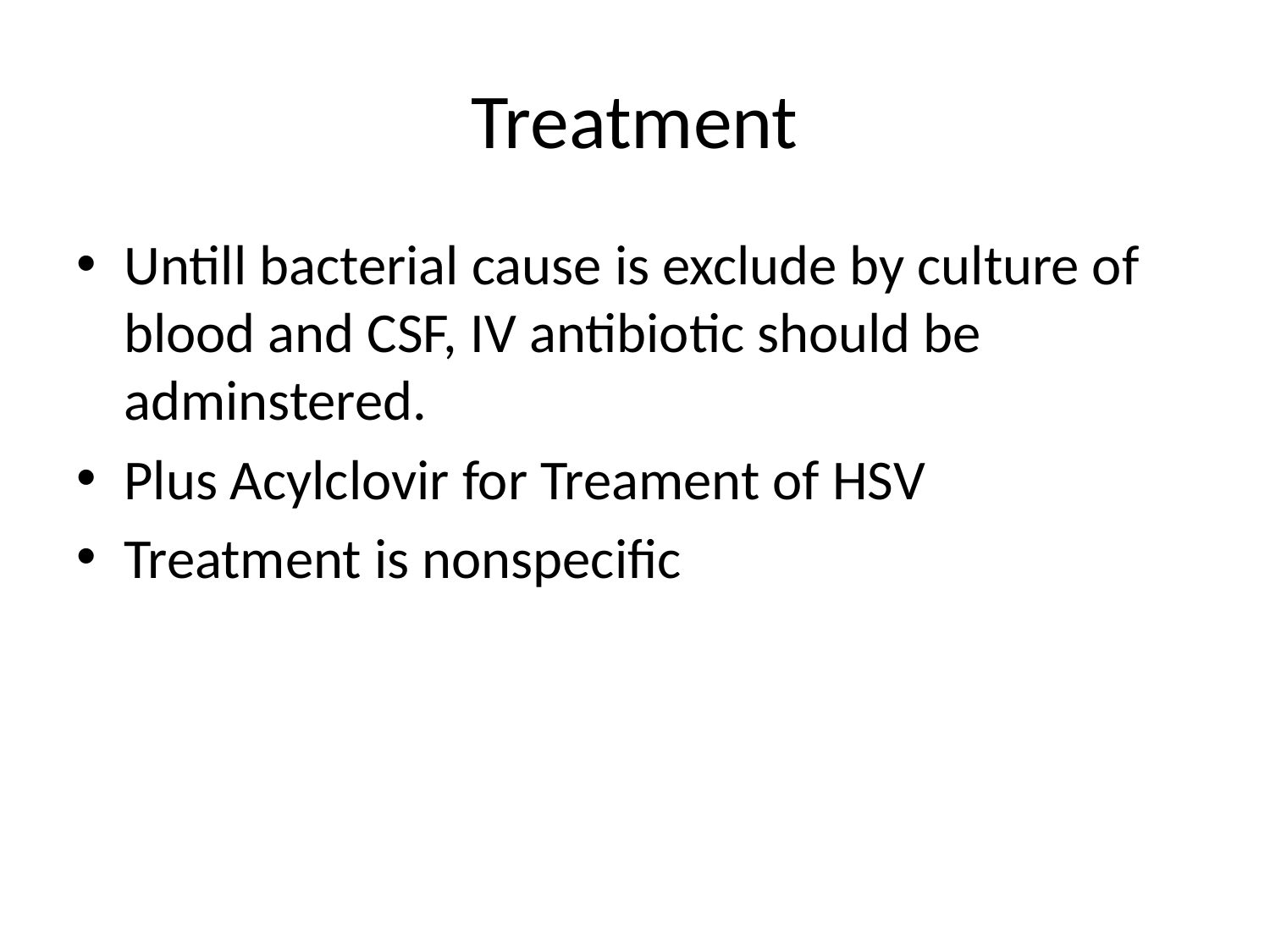

# Treatment
Untill bacterial cause is exclude by culture of blood and CSF, IV antibiotic should be adminstered.
Plus Acylclovir for Treament of HSV
Treatment is nonspecific